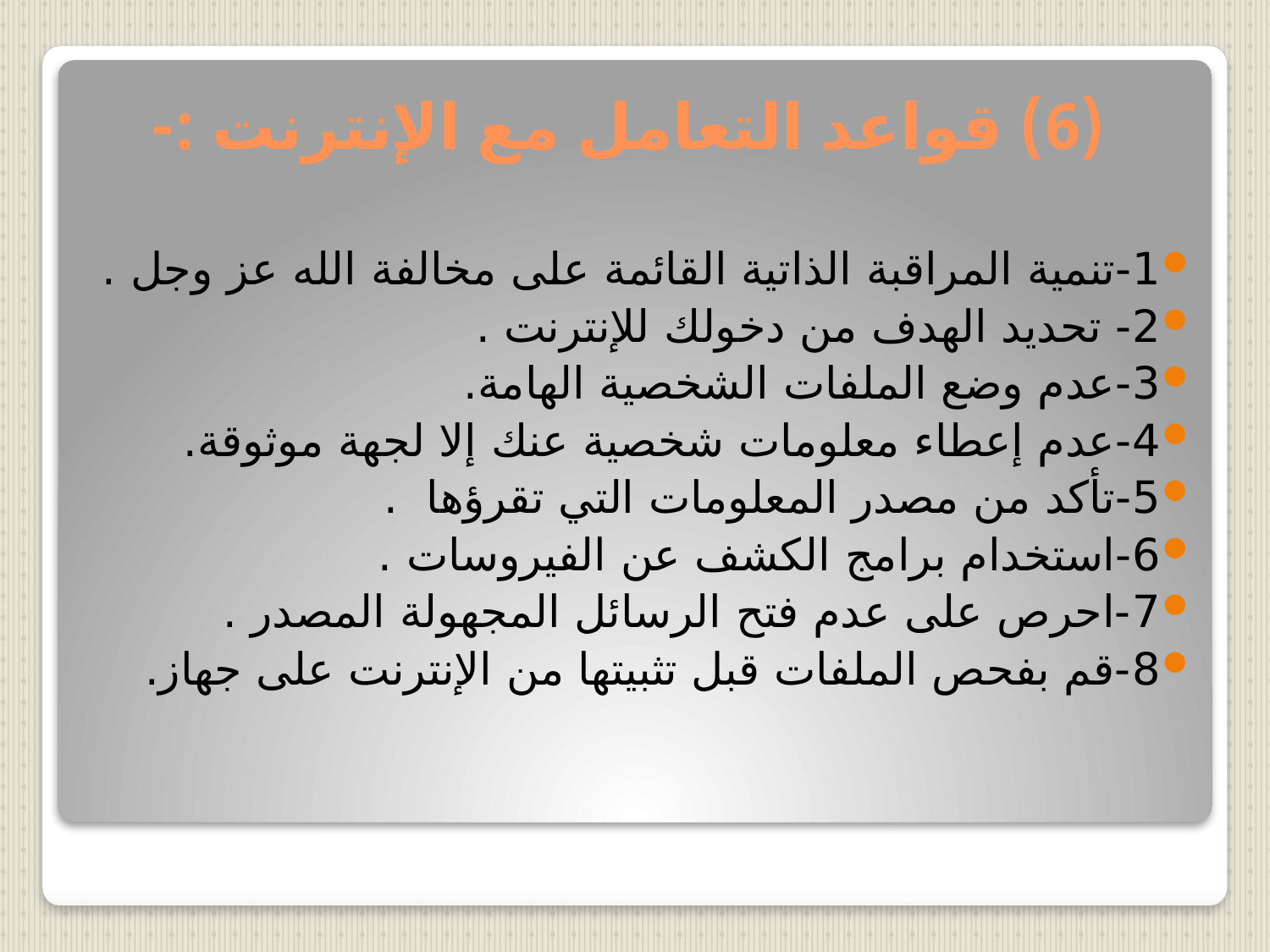

# (6) قواعد التعامل مع الإنترنت :-
1-تنمية المراقبة الذاتية القائمة على مخالفة الله عز وجل .
2- تحديد الهدف من دخولك للإنترنت .
3-عدم وضع الملفات الشخصية الهامة.
4-عدم إعطاء معلومات شخصية عنك إلا لجهة موثوقة.
5-تأكد من مصدر المعلومات التي تقرؤها  .
6-استخدام برامج الكشف عن الفيروسات .
7-احرص على عدم فتح الرسائل المجهولة المصدر .
8-قم بفحص الملفات قبل تثبيتها من الإنترنت على جهاز.